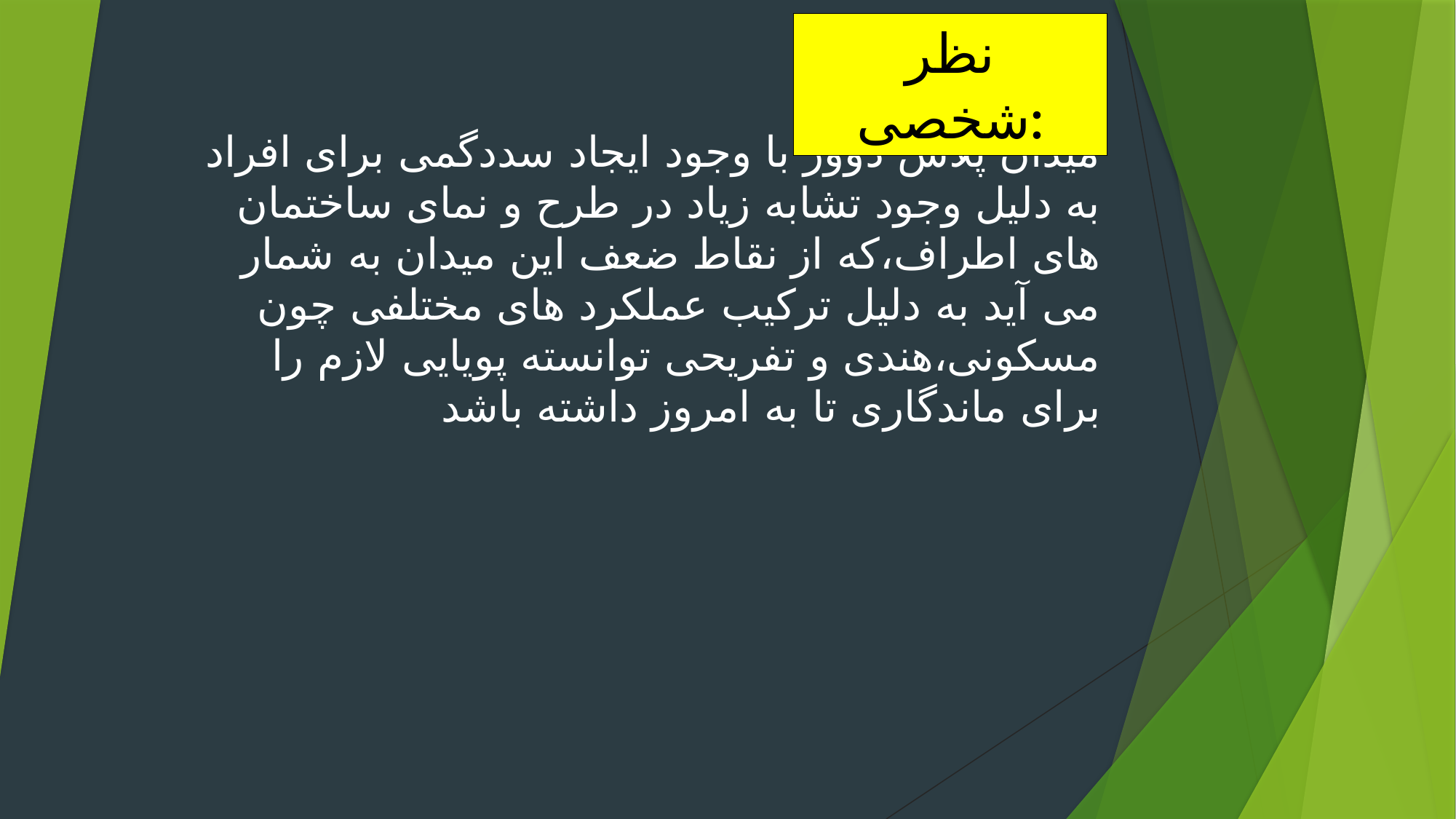

نظر شخصی:
میدان پلاس دووژ با وجود ایجاد سددگمی برای افراد به دلیل وجود تشابه زیاد در طرح و نمای ساختمان های اطراف،که از نقاط ضعف این میدان به شمار می آید به دلیل ترکیب عملکرد های مختلفی چون مسکونی،هندی و تفریحی توانسته پویایی لازم را برای ماندگاری تا به امروز داشته باشد